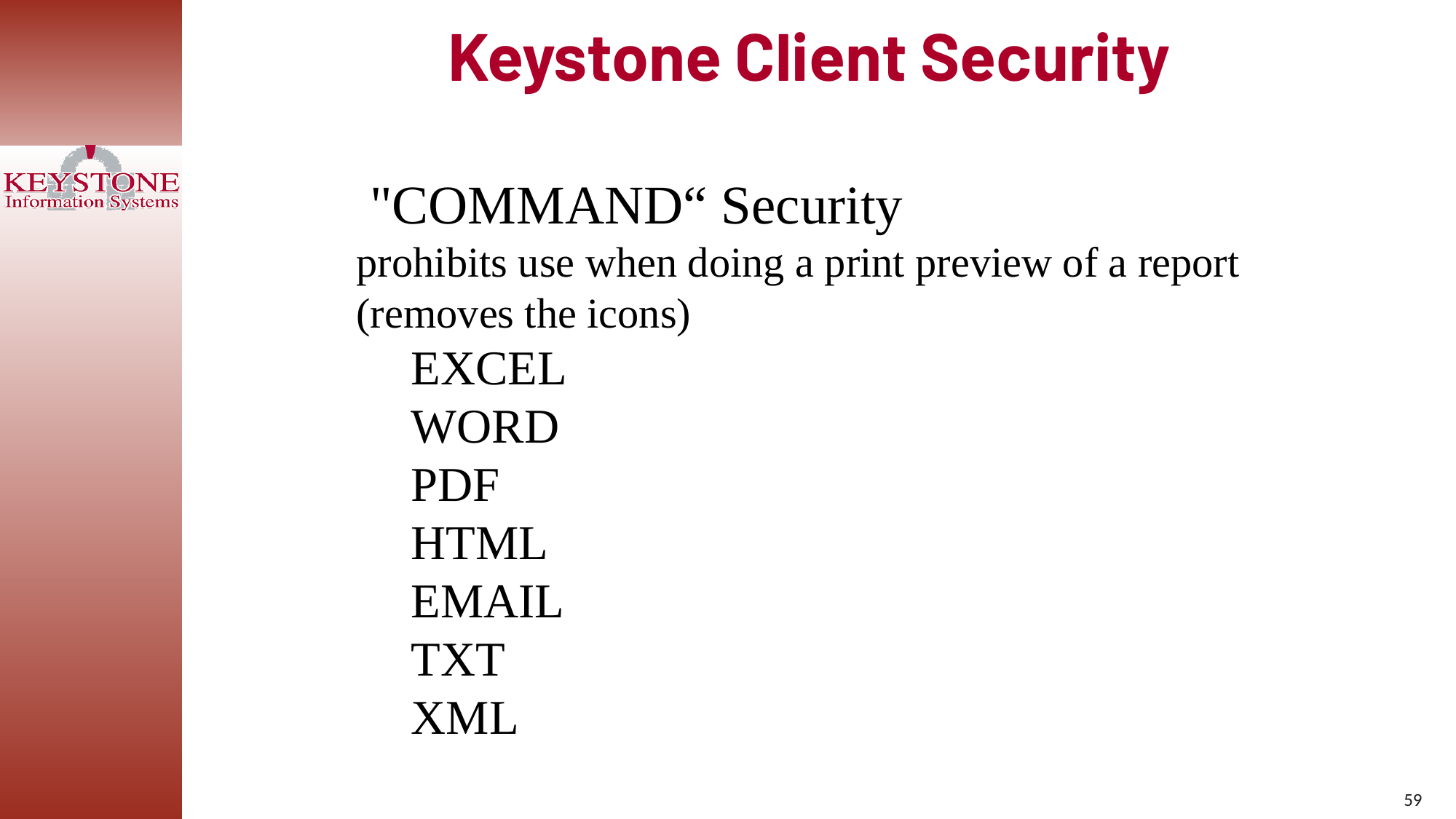

Keystone Client Security
 "COMMAND“ Security
prohibits use when doing a print preview of a report (removes the icons)
EXCEL
WORD
PDF
HTML
EMAIL
TXT
XML
59